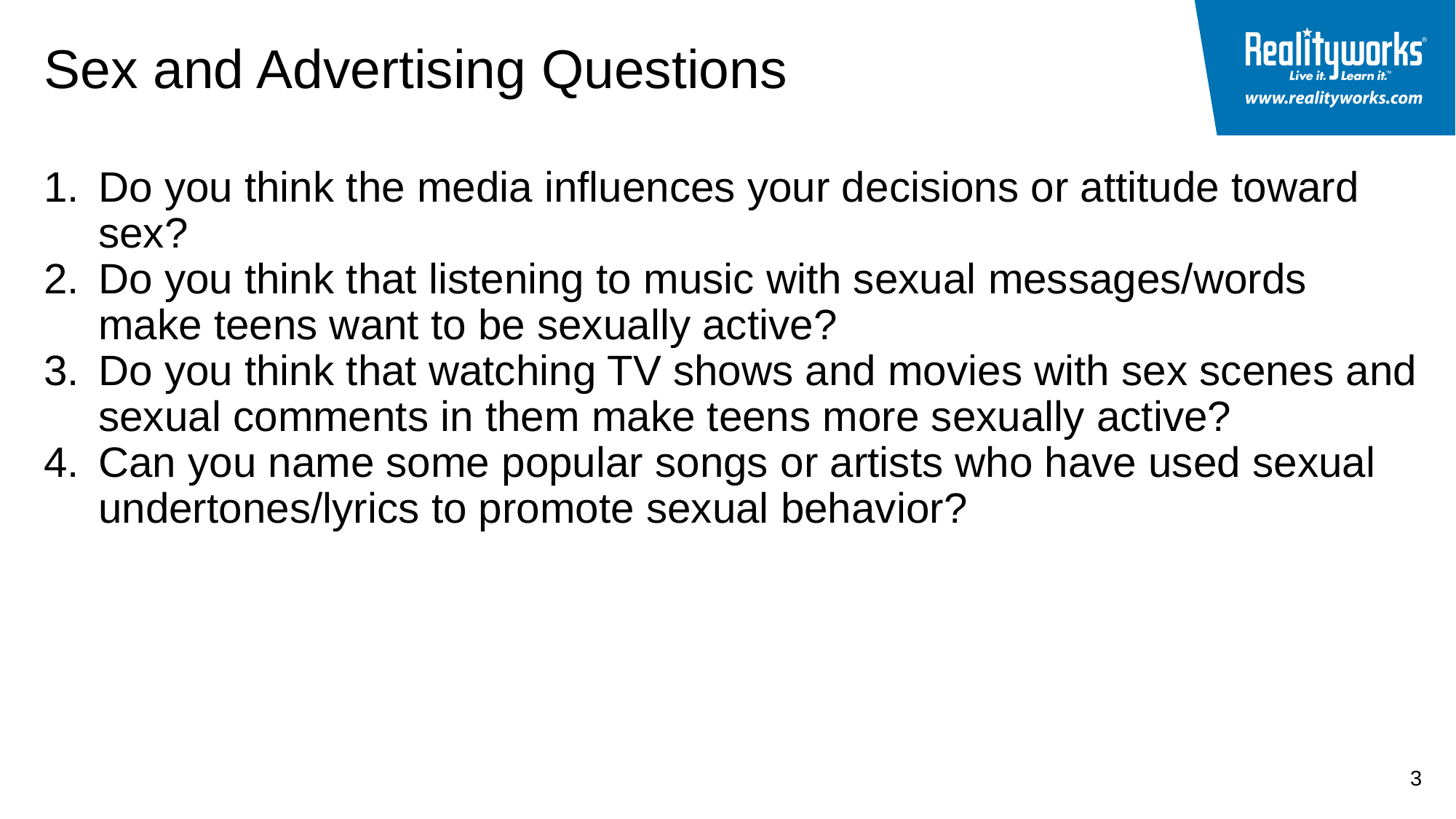

# Sex and Advertising Questions
Do you think the media influences your decisions or attitude toward sex?
Do you think that listening to music with sexual messages/words make teens want to be sexually active?
Do you think that watching TV shows and movies with sex scenes and sexual comments in them make teens more sexually active?
Can you name some popular songs or artists who have used sexual undertones/lyrics to promote sexual behavior?

3